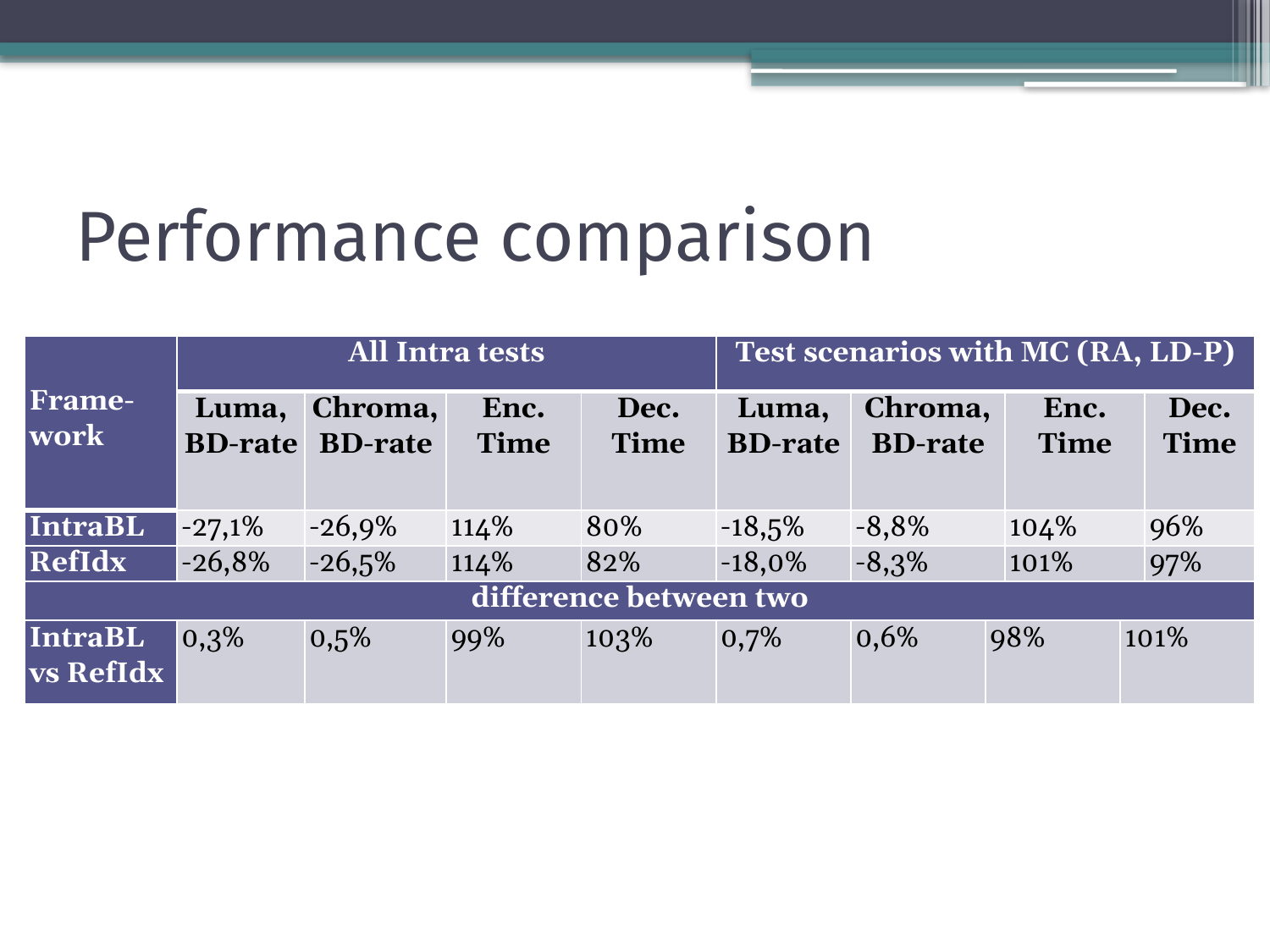

# Performance comparison
| Frame-work | All Intra tests |  |  |  | Test scenarios with MC (RA, LD-P) |  |  |  |  |  |
| --- | --- | --- | --- | --- | --- | --- | --- | --- | --- | --- |
|  | Luma, BD-rate | Chroma, BD-rate | Enc. Time | Dec. Time | Luma, BD-rate | Chroma, BD-rate |  | Enc. Time |  | Dec. Time |
| IntraBL | -27,1% | -26,9% | 114% | 80% | -18,5% | -8,8% |  | 104% |  | 96% |
| RefIdx | -26,8% | -26,5% | 114% | 82% | -18,0% | -8,3% |  | 101% |  | 97% |
| difference between two |  |  |  |  |  |  |  |  |  |  |
| IntraBL vs RefIdx | 0,3% | 0,5% | 99% | 103% | 0,7% | 0,6% | 98% |  | 101% |  |